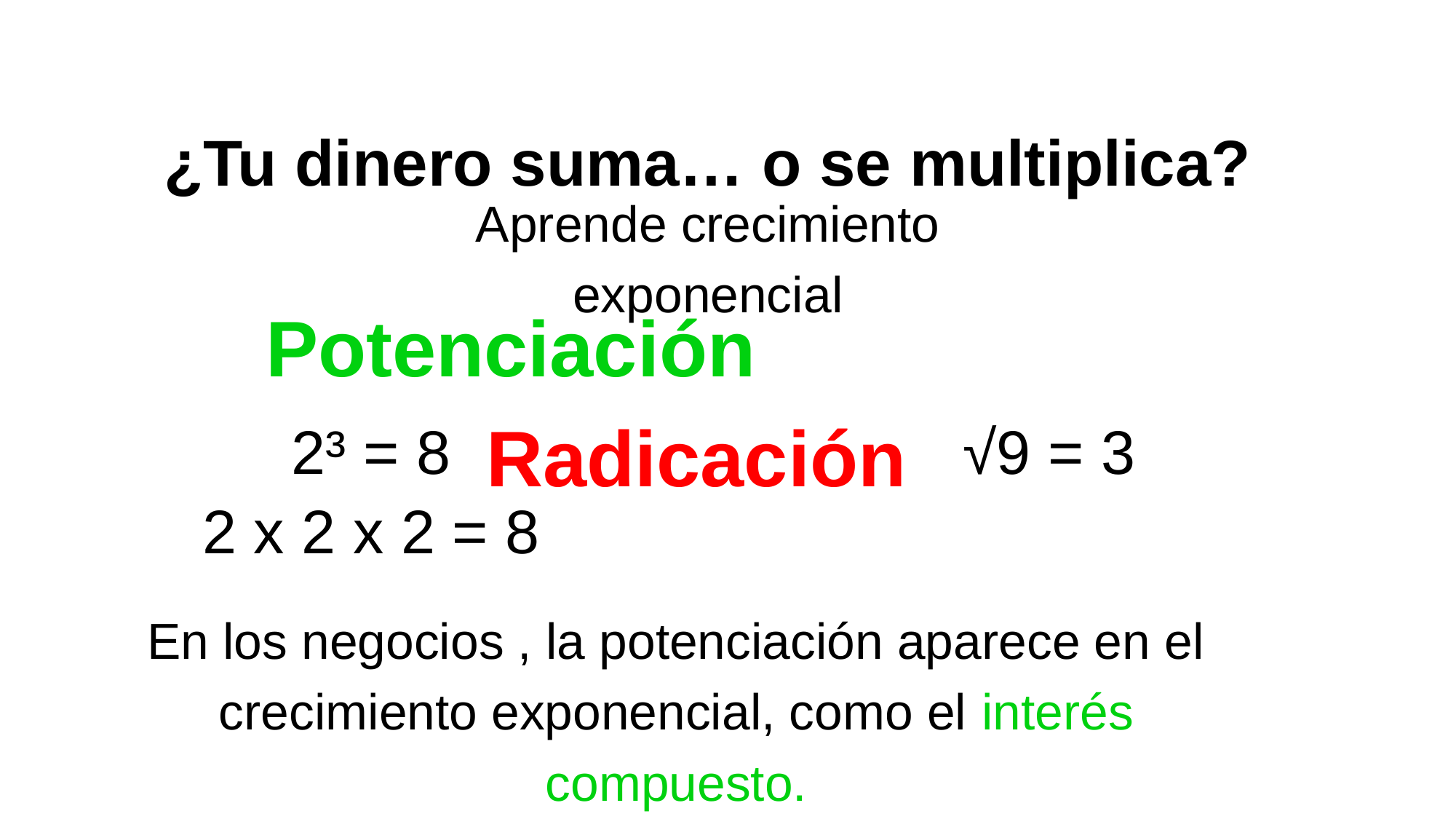

¿Tu dinero suma… o se multiplica?
Aprende crecimiento exponencial
Potenciación                  Radicación
2³ = 8
√9 = 3

2 x 2 x 2 = 8
En los negocios , la potenciación aparece en el crecimiento exponencial, como el interés compuesto.